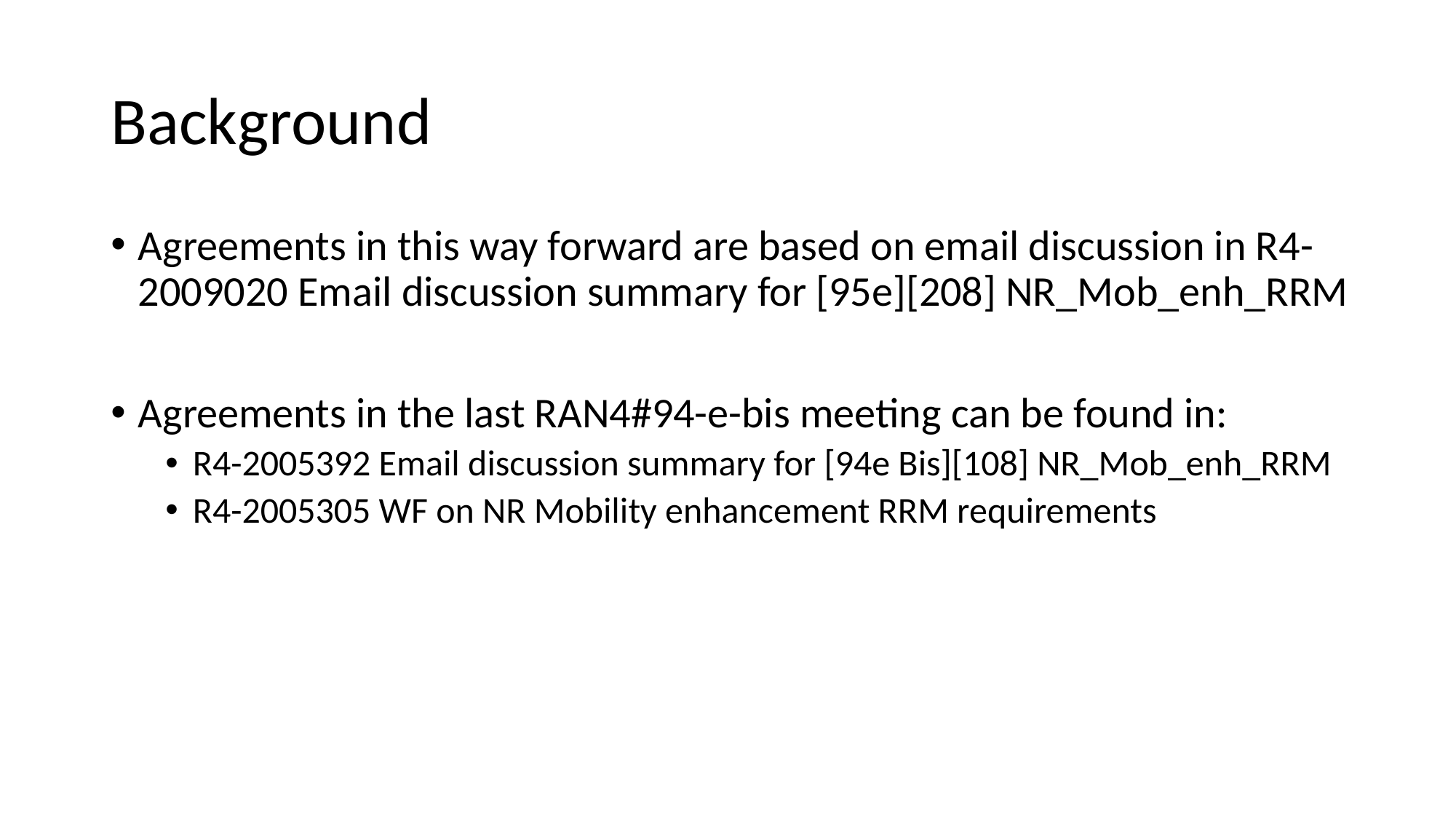

# Background
Agreements in this way forward are based on email discussion in R4-2009020 Email discussion summary for [95e][208] NR_Mob_enh_RRM

Agreements in the last RAN4#94-e-bis meeting can be found in:
R4-2005392 Email discussion summary for [94e Bis][108] NR_Mob_enh_RRM
R4-2005305 WF on NR Mobility enhancement RRM requirements